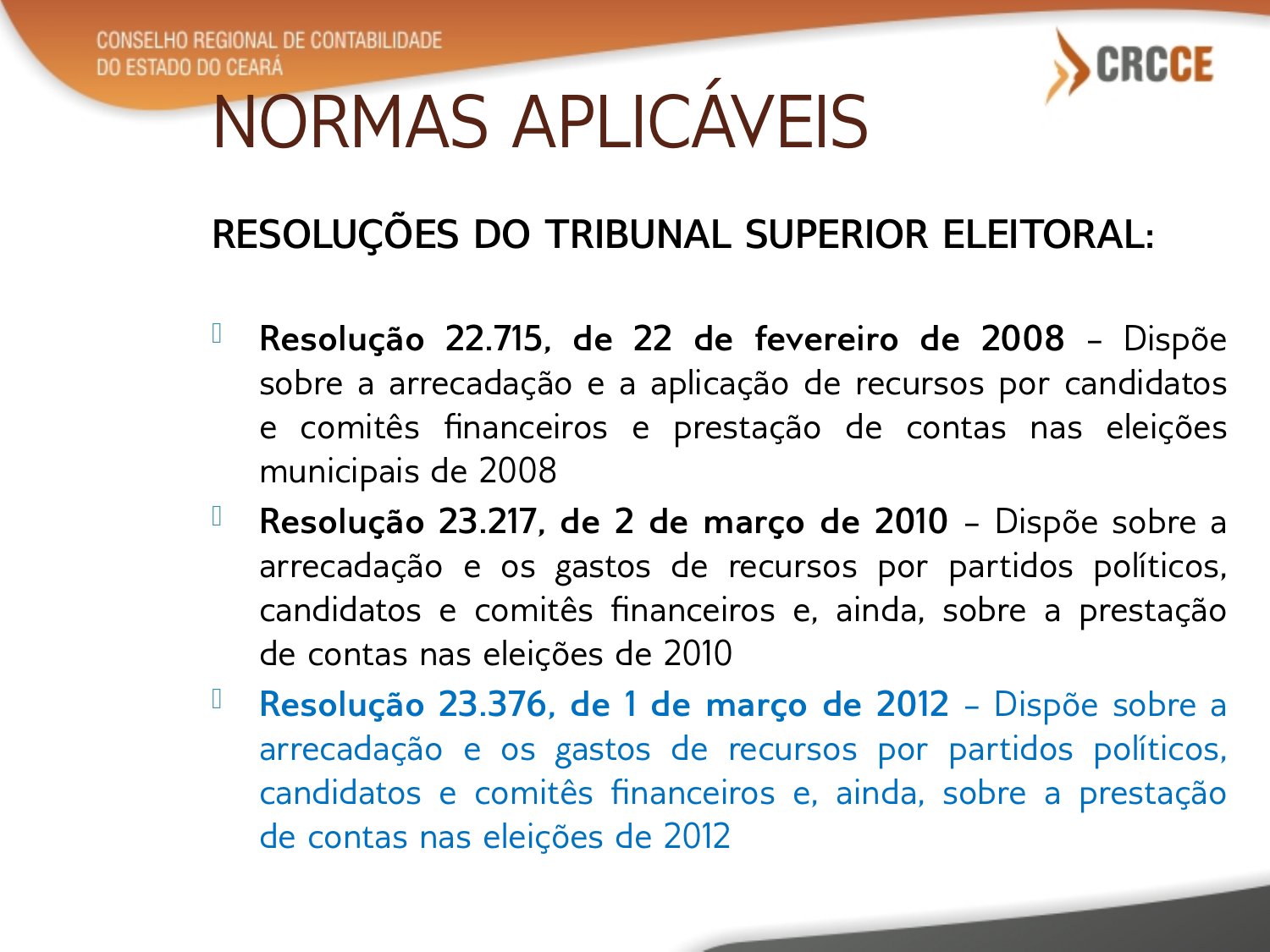

# NORMAS APLICÁVEIS
RESOLUÇÕES DO TRIBUNAL SUPERIOR ELEITORAL:

Resolução 22.715, de 22 de fevereiro de 2008 – Dispõe sobre a arrecadação e a aplicação de recursos por candidatos e comitês financeiros e prestação de contas nas eleições municipais de 2008
Resolução 23.217, de 2 de março de 2010 – Dispõe sobre a arrecadação e os gastos de recursos por partidos políticos, candidatos e comitês financeiros e, ainda, sobre a prestação de contas nas eleições de 2010
Resolução 23.376, de 1 de março de 2012 – Dispõe sobre a arrecadação e os gastos de recursos por partidos políticos, candidatos e comitês financeiros e, ainda, sobre a prestação de contas nas eleições de 2012